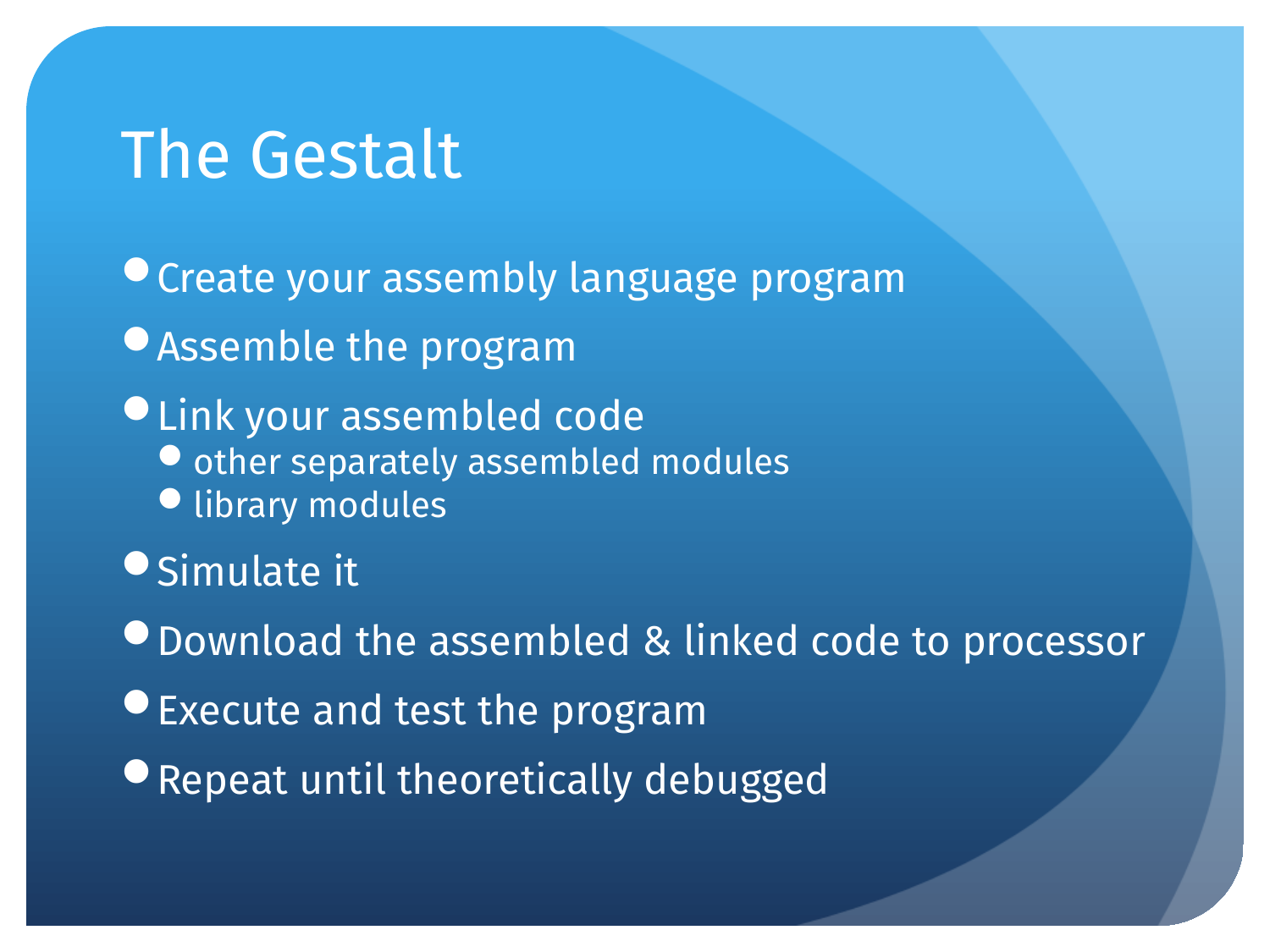

# The Gestalt
Create your assembly language program
Assemble the program
Link your assembled code
other separately assembled modules
library modules
Simulate it
Download the assembled & linked code to processor
Execute and test the program
Repeat until theoretically debugged